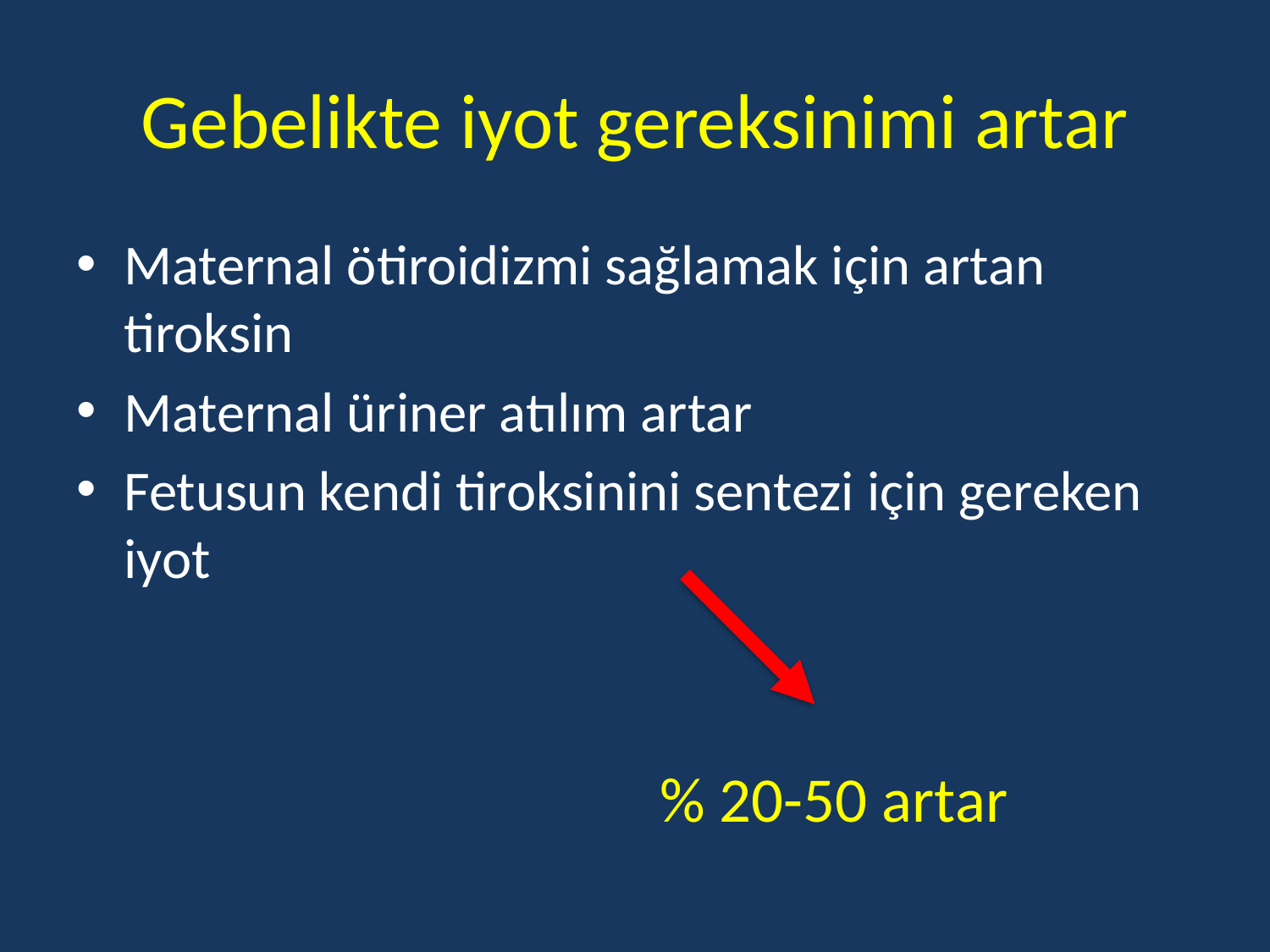

# Gebelikte iyot gereksinimi artar
Maternal ötiroidizmi sağlamak için artan tiroksin
Maternal üriner atılım artar
Fetusun kendi tiroksinini sentezi için gereken iyot
% 20-50 artar